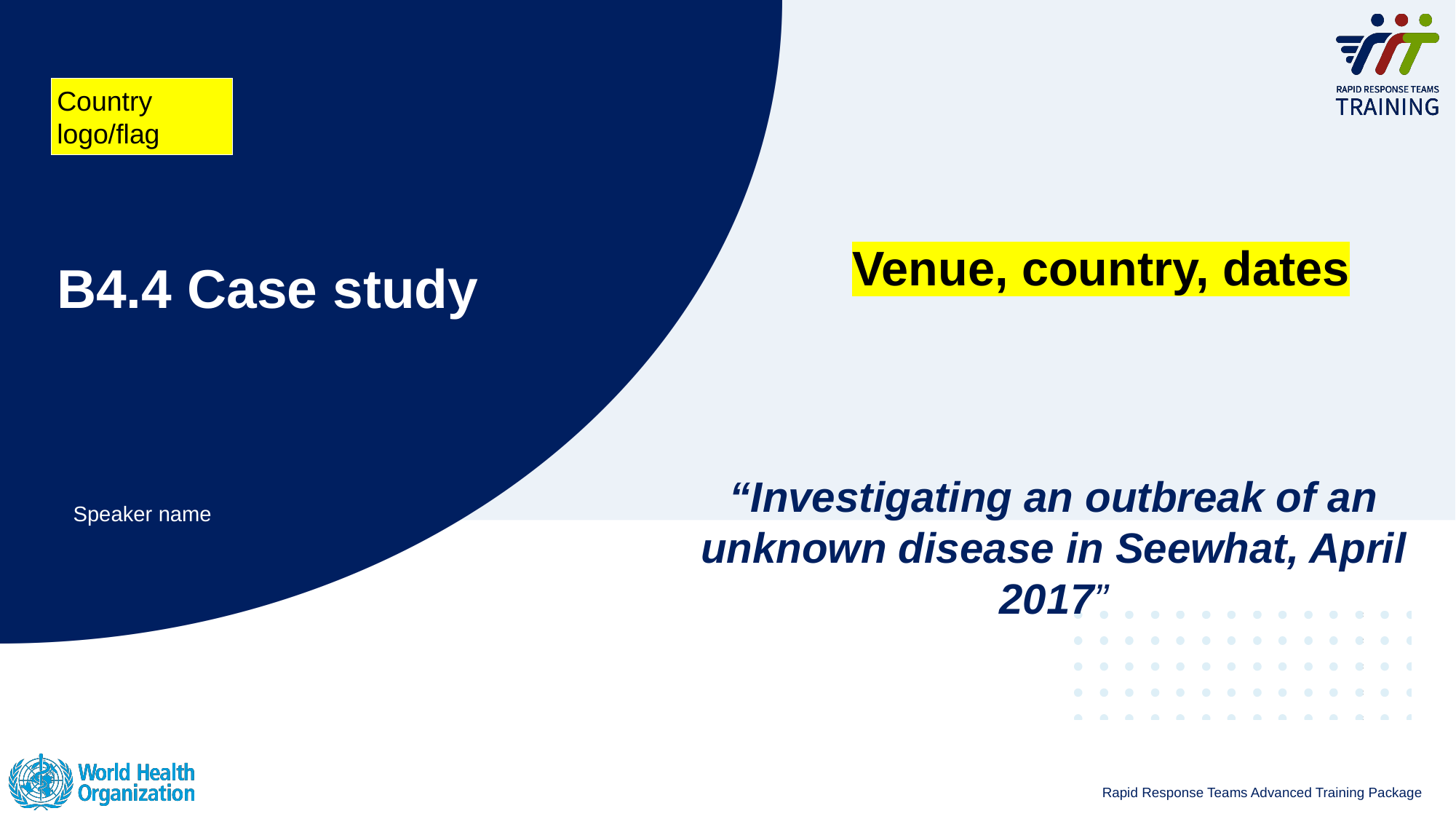

Country logo/flag
Venue, country, dates
B4.4 Case study

“Investigating an outbreak of an unknown disease in Seewhat, April 2017”
Speaker name